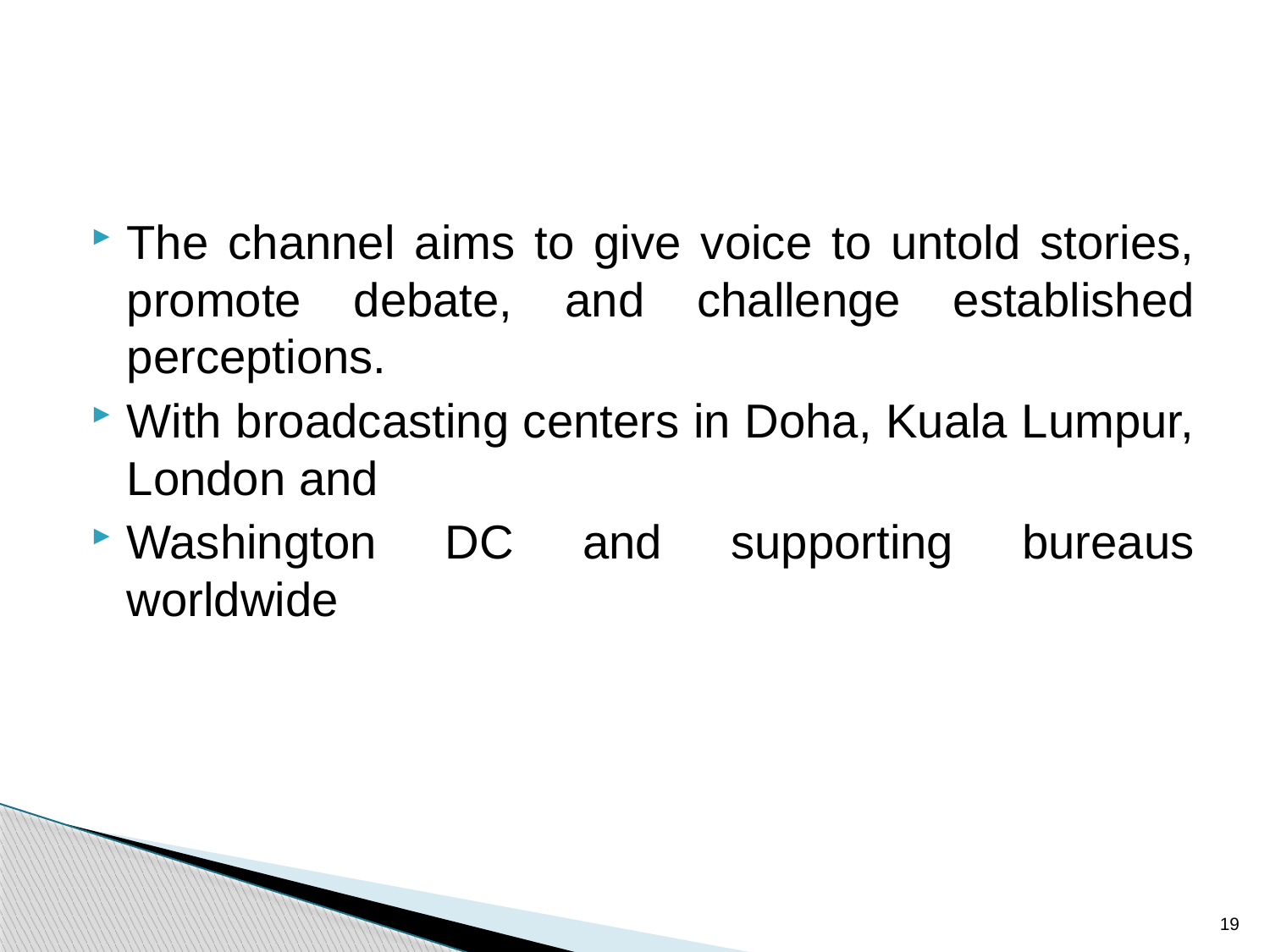

#
The channel aims to give voice to untold stories, promote debate, and challenge established perceptions.
With broadcasting centers in Doha, Kuala Lumpur, London and
Washington DC and supporting bureaus worldwide

19